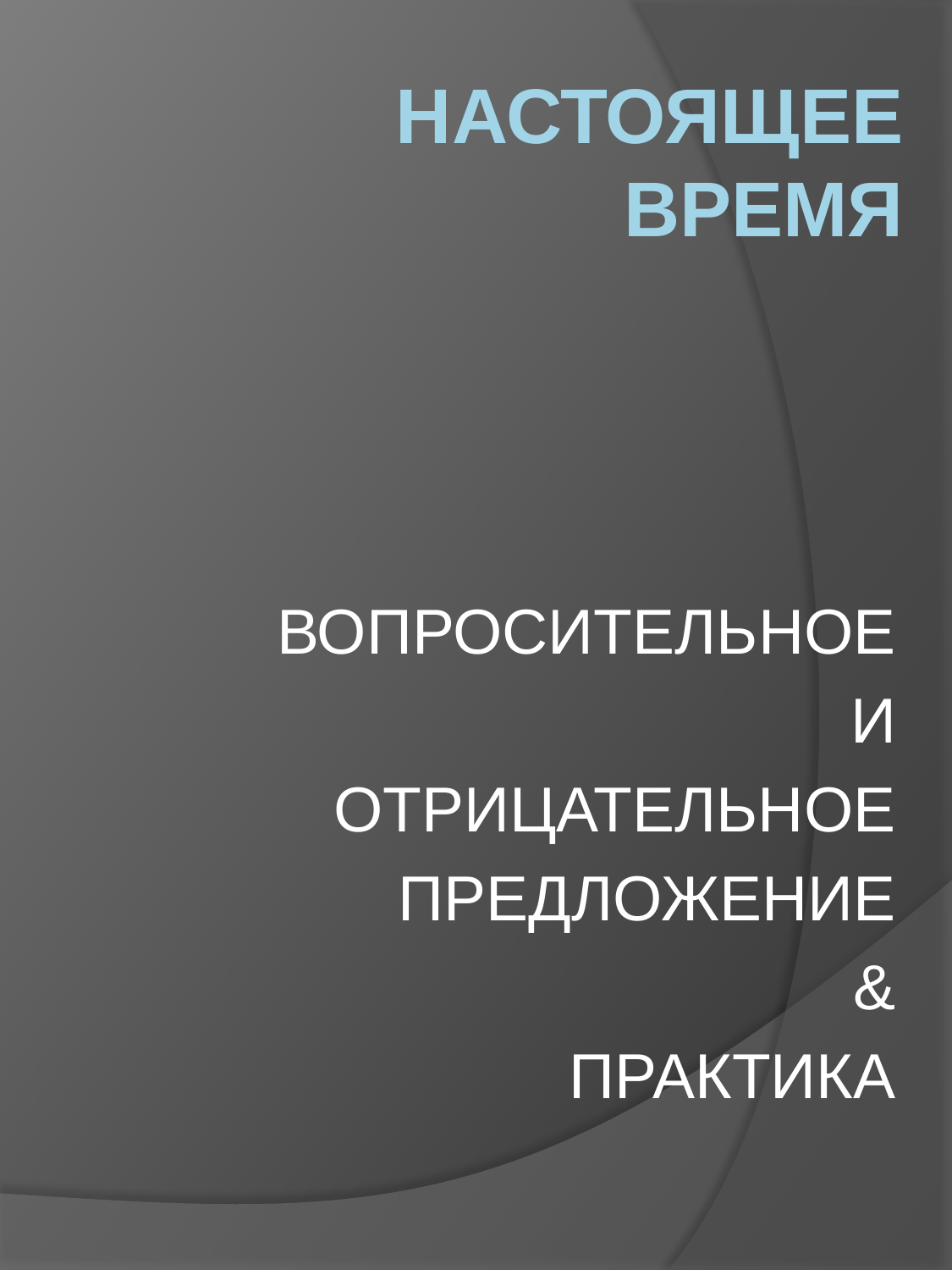

# НАСТОЯЩЕЕ ВРЕМЯ
ВОПРОСИТЕЛЬНОЕ
И
ОТРИЦАТЕЛЬНОЕ
ПРЕДЛОЖЕНИЕ
&
ПРАКТИКА